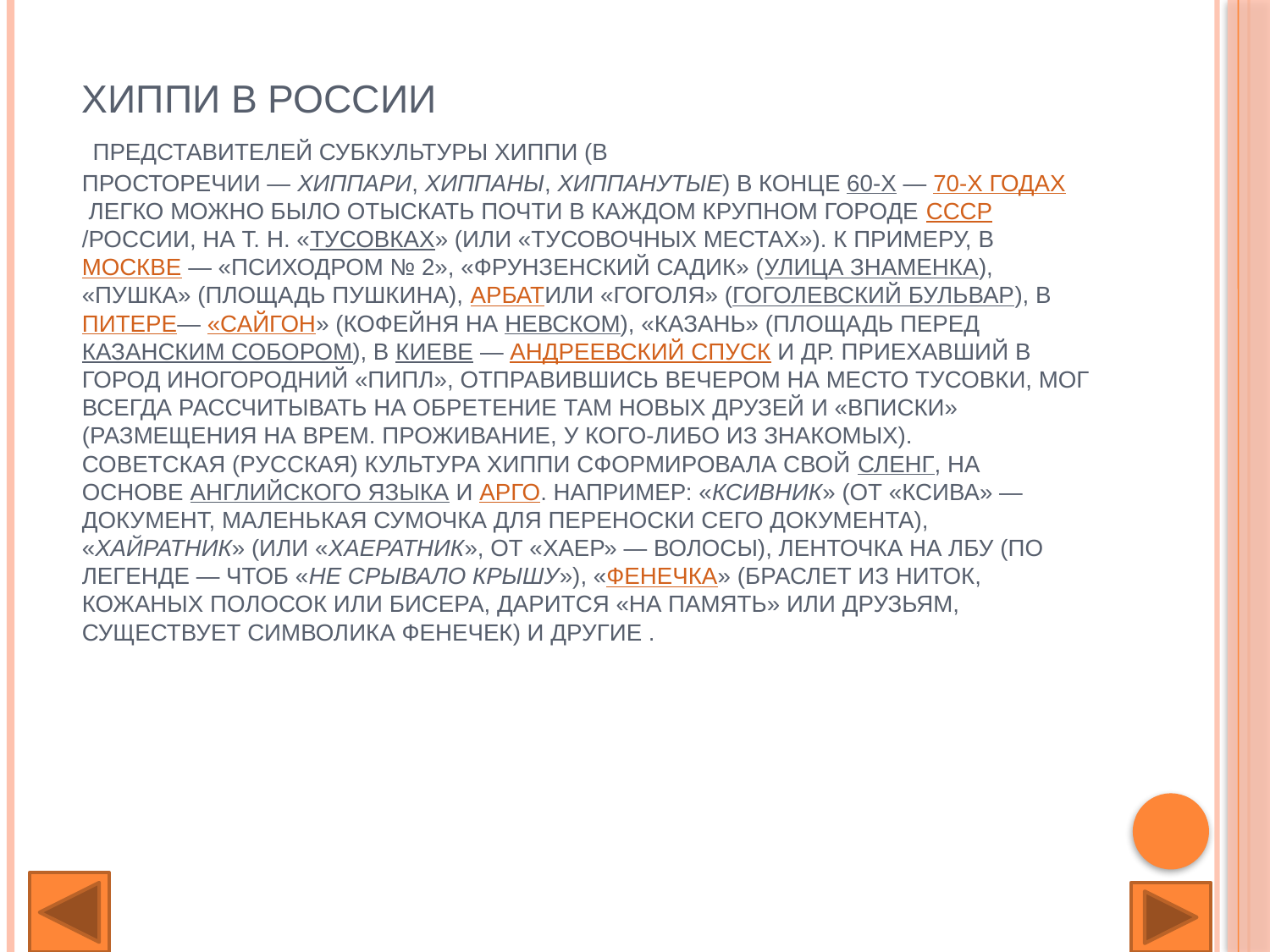

# Хиппи в России Представителей субкультуры хиппи (в просторечии — хиппари, хиппаны, хиппанутые) в конце 60-х — 70-х годах легко можно было отыскать почти в каждом крупном городе СССР/России, на т. н. «тусовках» (или «тусовочных местах»). К примеру, в Москве — «Психодром № 2», «Фрунзенский садик» (улица Знаменка), «Пушка» (площадь Пушкина), Арбатили «Гоголя» (Гоголевский бульвар), в Питере— «Сайгон» (кофейня на Невском), «Казань» (площадь перед Казанским собором), в Киеве — Андреевский спуск и др. Приехавший в город иногородний «пипл», отправившись вечером на место тусовки, мог всегда рассчитывать на обретение там новых друзей и «вписки» (размещения на врем. проживание, у кого-либо из знакомых). Советская (русская) культура хиппи сформировала свой сленг, на основе английского языка и арго. Например: «ксивник» (от «ксива» — документ, маленькая сумочка для переноски сего документа), «хайратник» (или «хаератник», от «хаер» — волосы), ленточка на лбу (по легенде — чтоб «не срывало крышу»), «фенечка» (браслет из ниток, кожаных полосок или бисера, дарится «на память» или друзьям, существует символика фенечек) и другие .